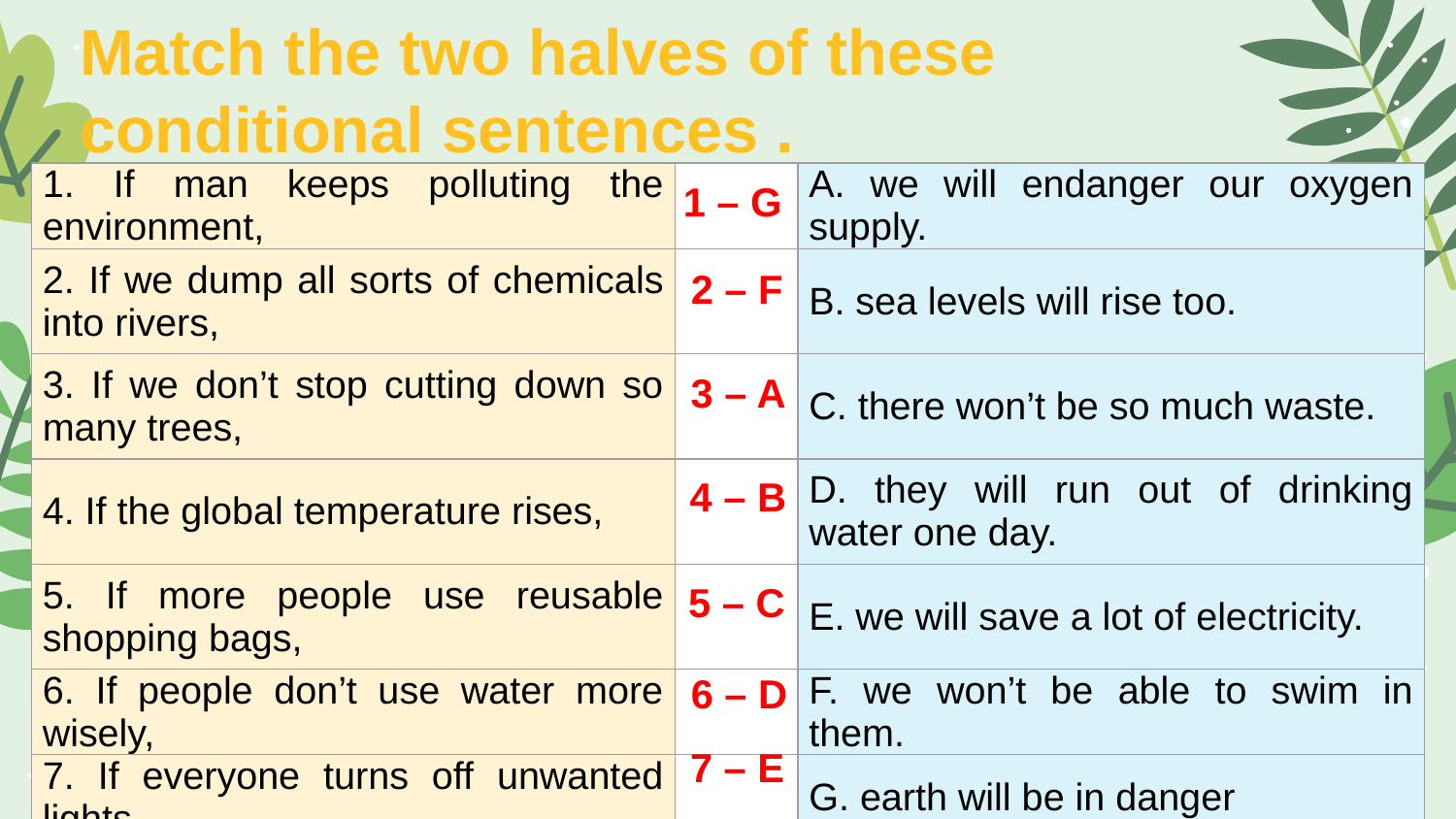

# Match the two halves of these conditional sentences . Then practice speaking the sentences.
| 1. If man keeps polluting the environment, |  | A. we will endanger our oxygen supply. |
| --- | --- | --- |
| 2. If we dump all sorts of chemicals into rivers, |  | B. sea levels will rise too. |
| 3. If we don’t stop cutting down so many trees, |  | C. there won’t be so much waste. |
| 4. If the global temperature rises, |  | D. they will run out of drinking water one day. |
| 5. If more people use reusable shopping bags, |  | E. we will save a lot of electricity. |
| 6. If people don’t use water more wisely, |  | F. we won’t be able to swim in them. |
| 7. If everyone turns off unwanted lights. |  | G. earth will be in danger |
1 – G
2 – F
3 – A
4 – B
5 – C
6 – D
7 – E